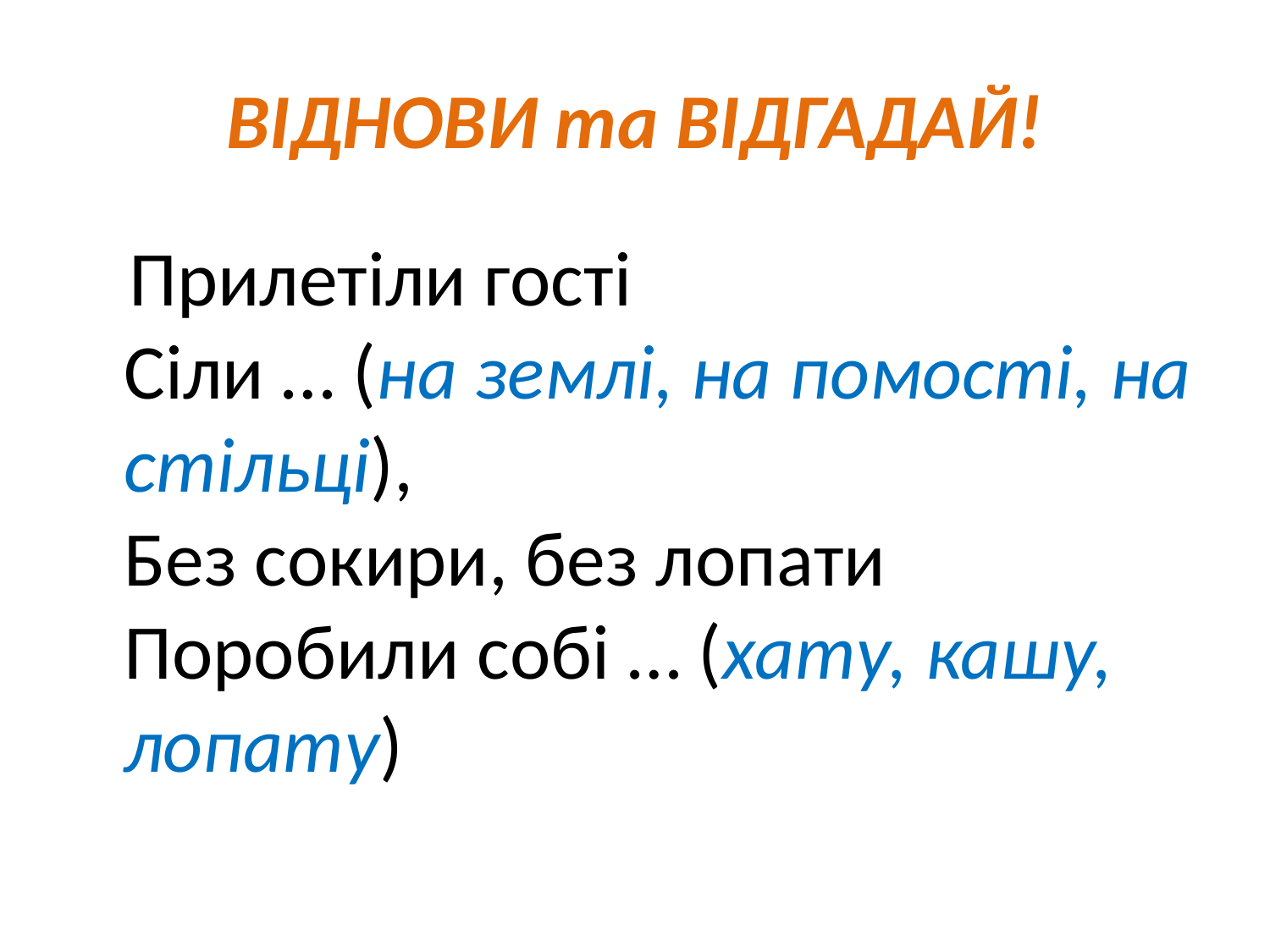

# ВІДНОВИ та ВІДГАДАЙ!
   Прилетіли гості
Сіли … (на землі, на помості, на стільці),
Без сокири, без лопати
Поробили собі … (хату, кашу, лопату)